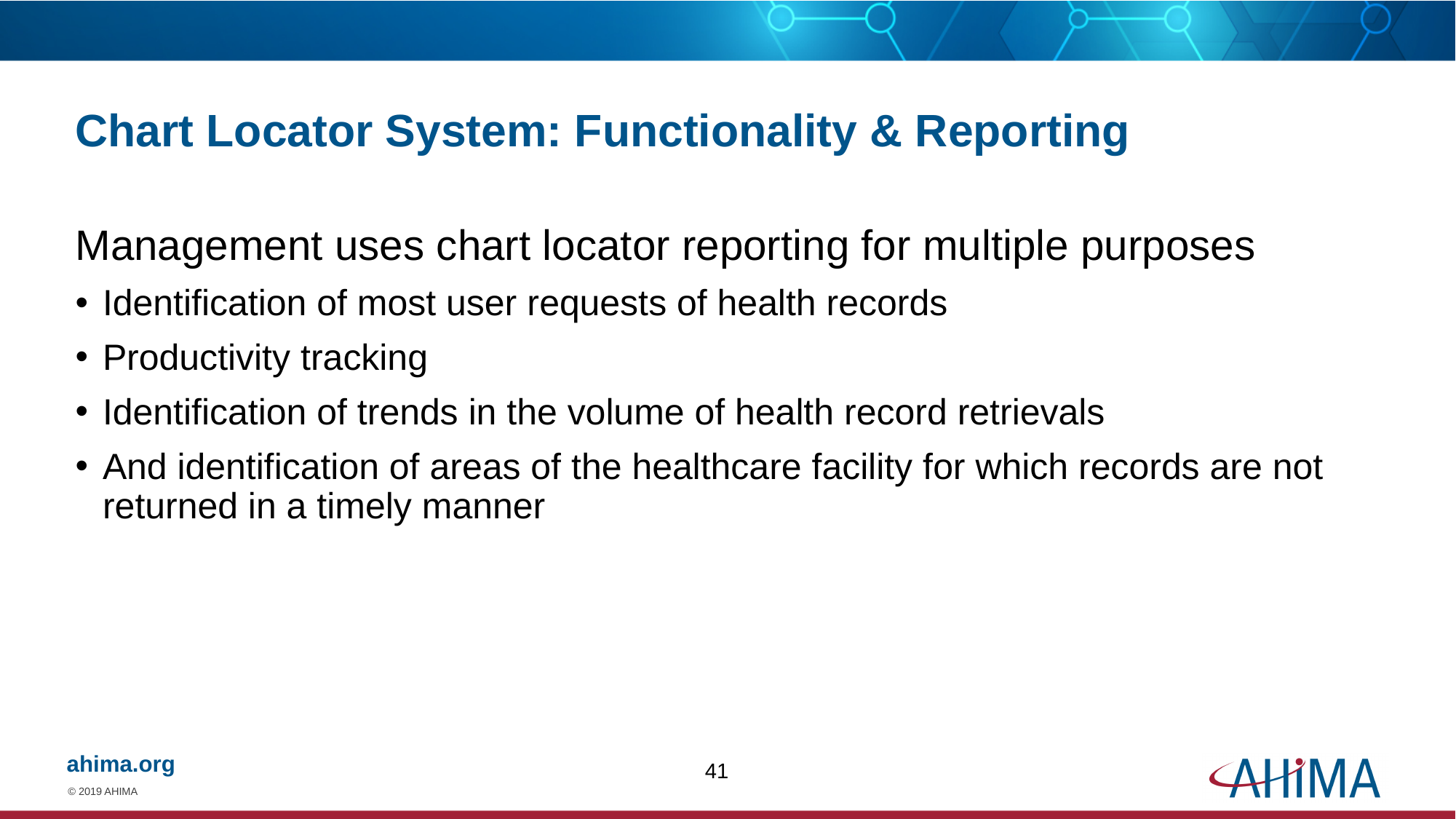

# Chart Locator System: Functionality & Reporting
Management uses chart locator reporting for multiple purposes
Identification of most user requests of health records
Productivity tracking
Identification of trends in the volume of health record retrievals
And identification of areas of the healthcare facility for which records are not returned in a timely manner